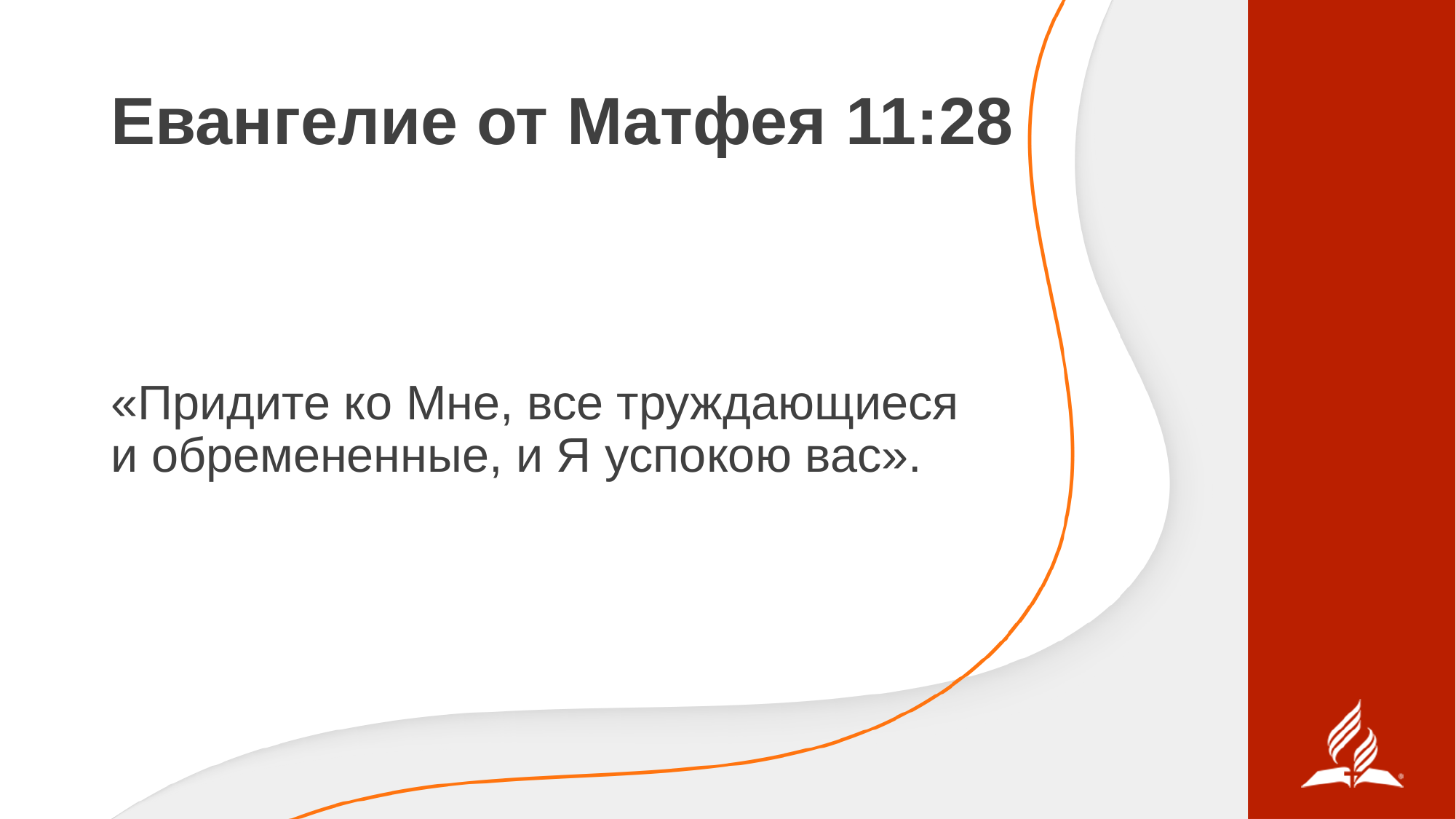

# Евангелие от Матфея 11:28
«Придите ко Мне, все труждающиеся и обремененные, и Я успокою вас».